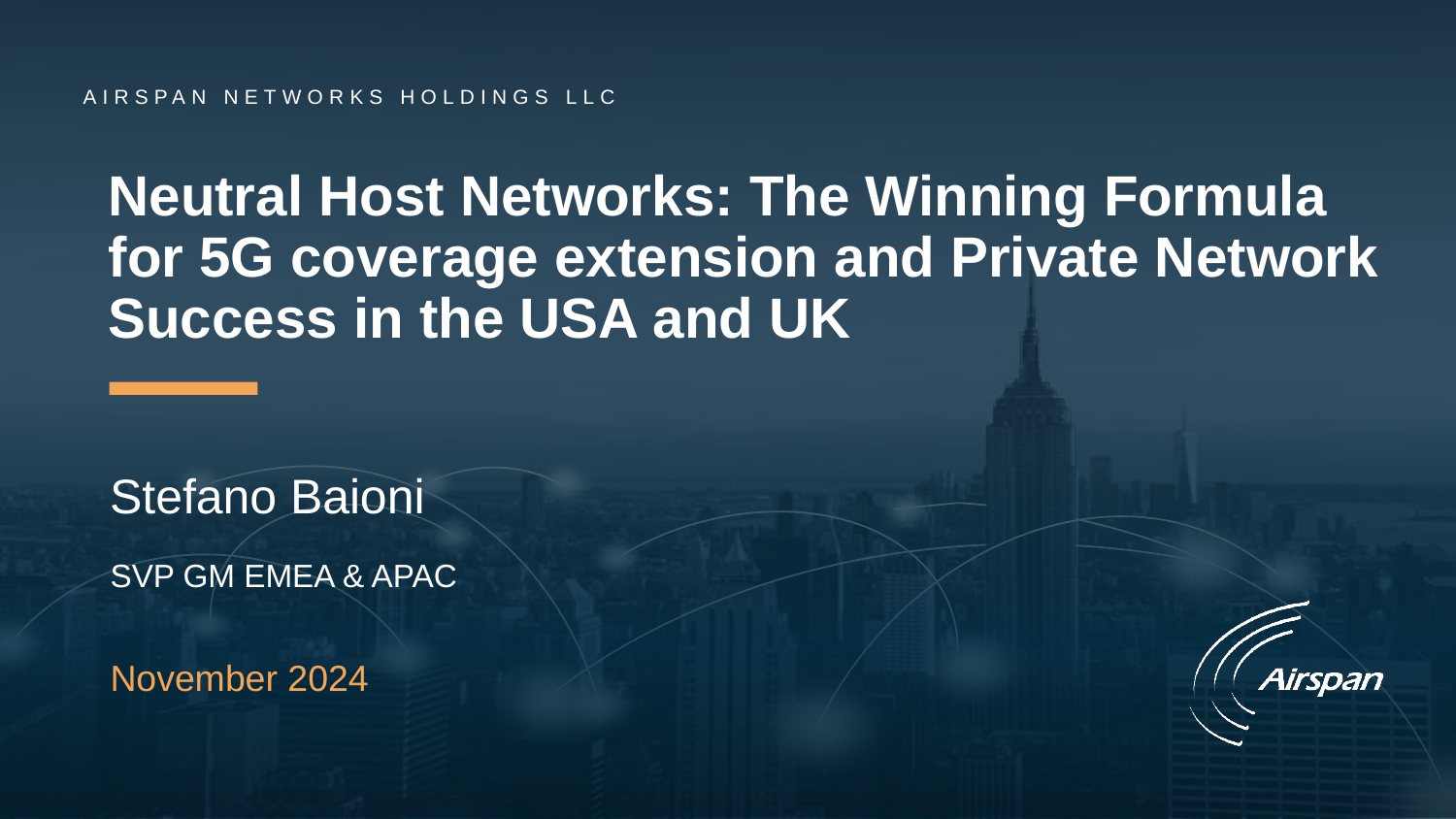

# Neutral Host Networks: The Winning Formula for 5G coverage extension and Private Network Success in the USA and UK
Stefano Baioni
SVP GM EMEA & APAC
November 2024